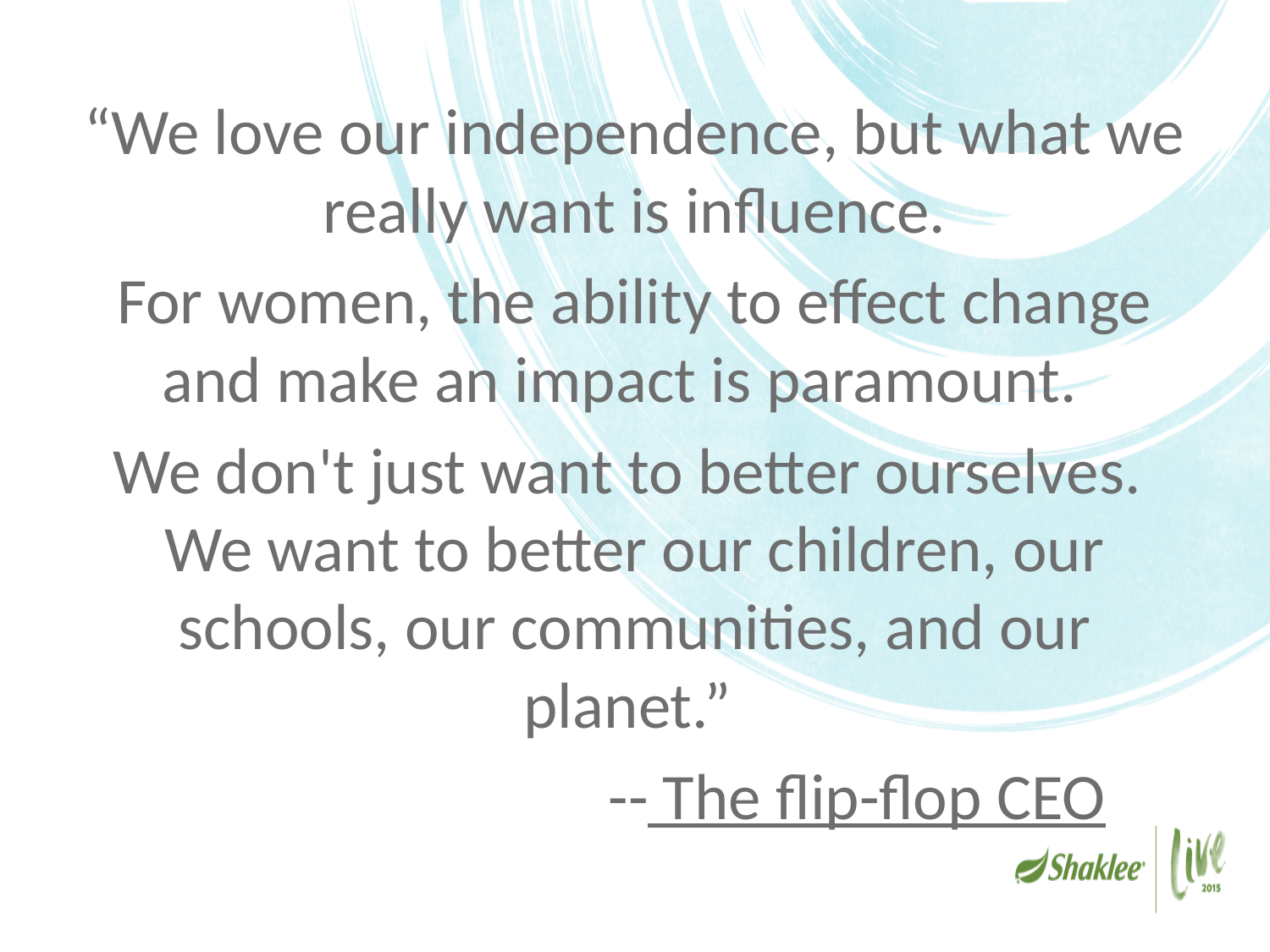

“We love our independence, but what we really want is influence.
For women, the ability to effect change and make an impact is paramount.
We don't just want to better ourselves.  We want to better our children, our schools, our communities, and our planet.”
                              -- The flip-flop CEO